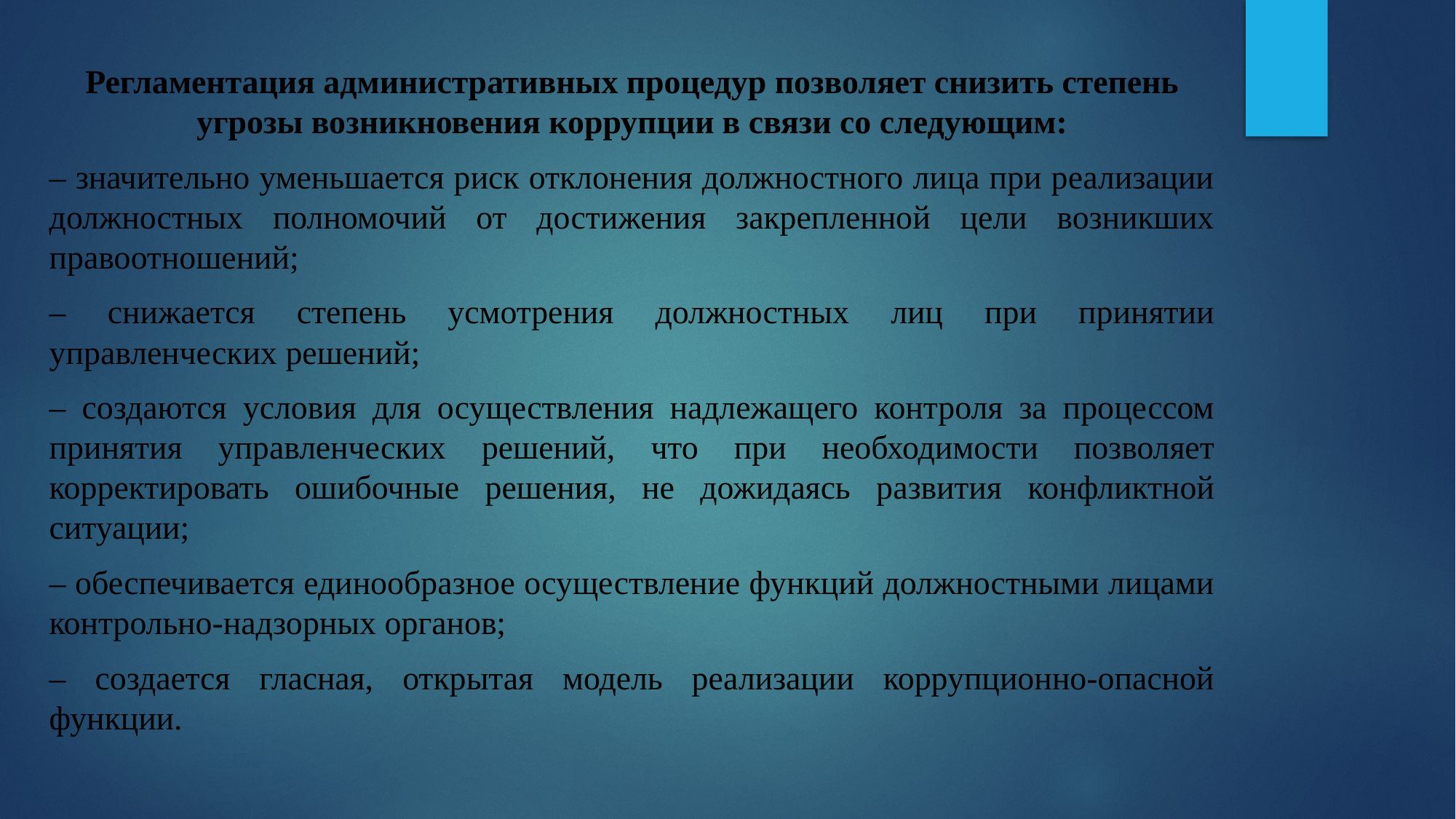

Регламентация административных процедур позволяет снизить степень угрозы возникновения коррупции в связи со следующим:
– значительно уменьшается риск отклонения должностного лица при реализации должностных полномочий от достижения закрепленной цели возникших правоотношений;
– снижается степень усмотрения должностных лиц при принятии управленческих решений;
– создаются условия для осуществления надлежащего контроля за процессом принятия управленческих решений, что при необходимости позволяет корректировать ошибочные решения, не дожидаясь развития конфликтной ситуации;
– обеспечивается единообразное осуществление функций должностными лицами контрольно-надзорных органов;
– создается гласная, открытая модель реализации коррупционно-опасной функции.